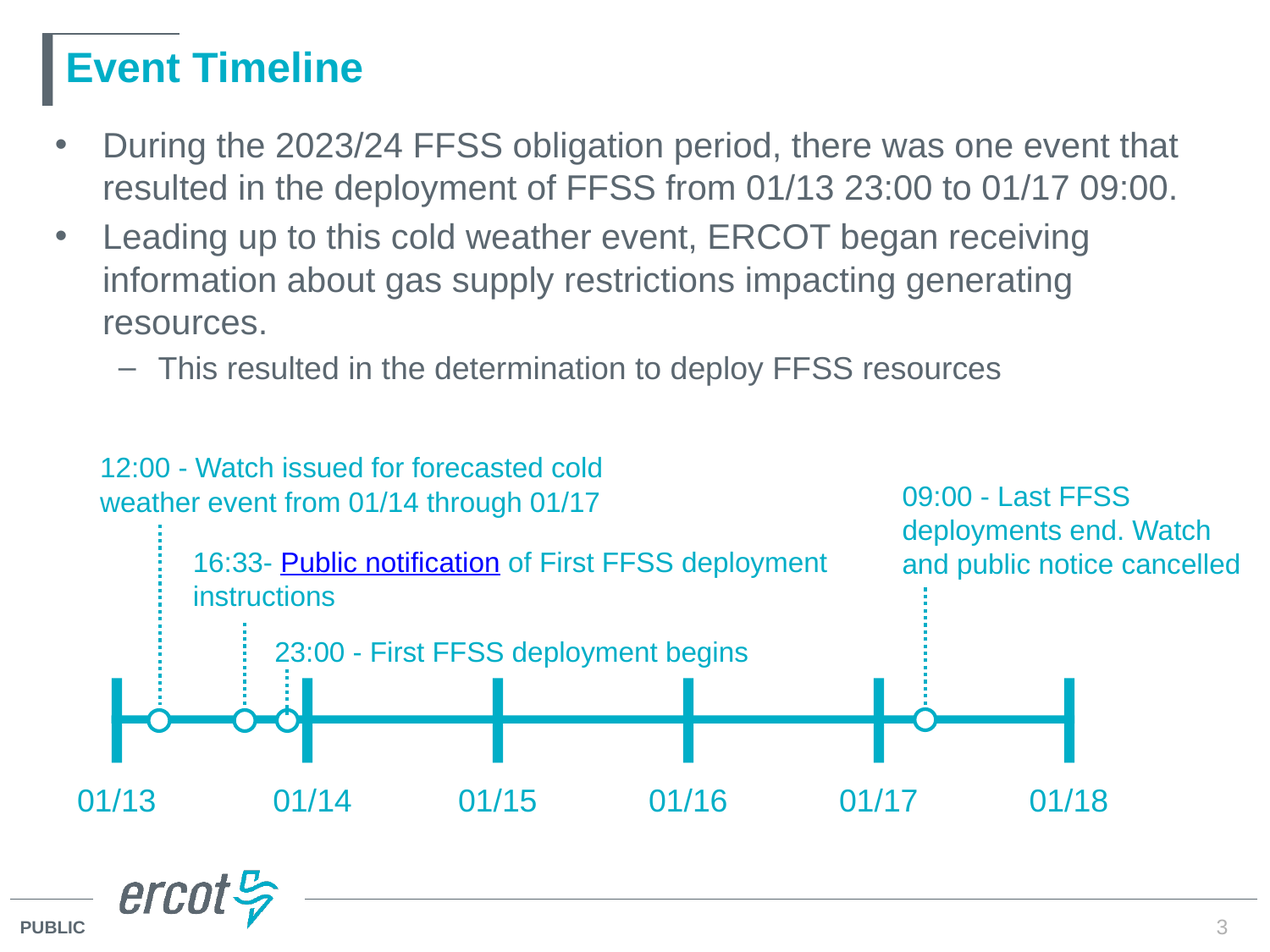

# Event Timeline
During the 2023/24 FFSS obligation period, there was one event that resulted in the deployment of FFSS from 01/13 23:00 to 01/17 09:00.
Leading up to this cold weather event, ERCOT began receiving information about gas supply restrictions impacting generating resources.
This resulted in the determination to deploy FFSS resources
12:00 - Watch issued for forecasted cold weather event from 01/14 through 01/17
09:00 - Last FFSS deployments end. Watch and public notice cancelled
16:33- Public notification of First FFSS deployment instructions
23:00 - First FFSS deployment begins

01/13
01/14
01/15
01/16
01/17
01/18
3